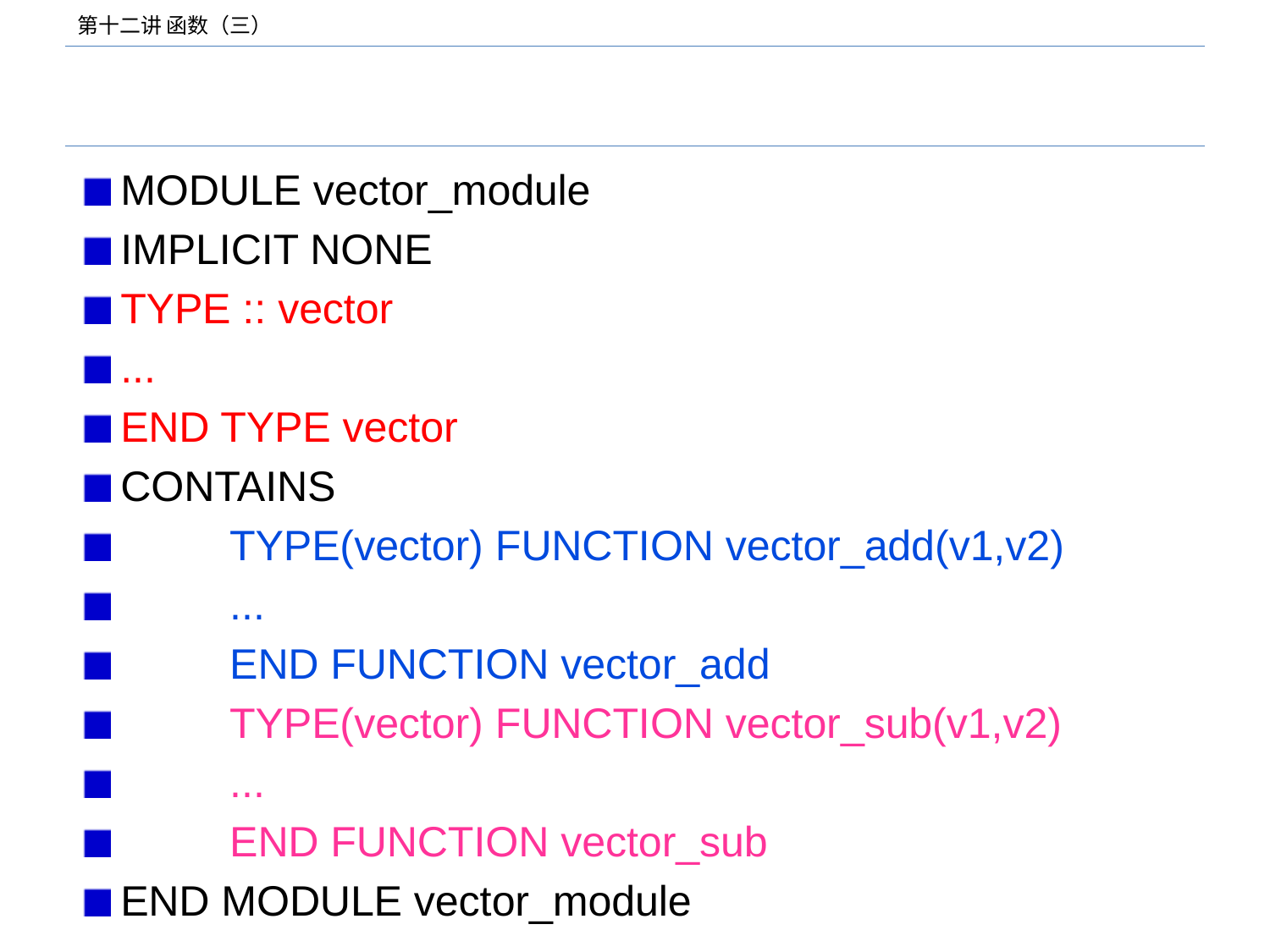

#
MODULE vector_module
IMPLICIT NONE
TYPE :: vector
...
END TYPE vector
CONTAINS
	TYPE(vector) FUNCTION vector_add(v1,v2)
	...
	END FUNCTION vector_add
	TYPE(vector) FUNCTION vector_sub(v1,v2)
	...
	END FUNCTION vector_sub
END MODULE vector_module